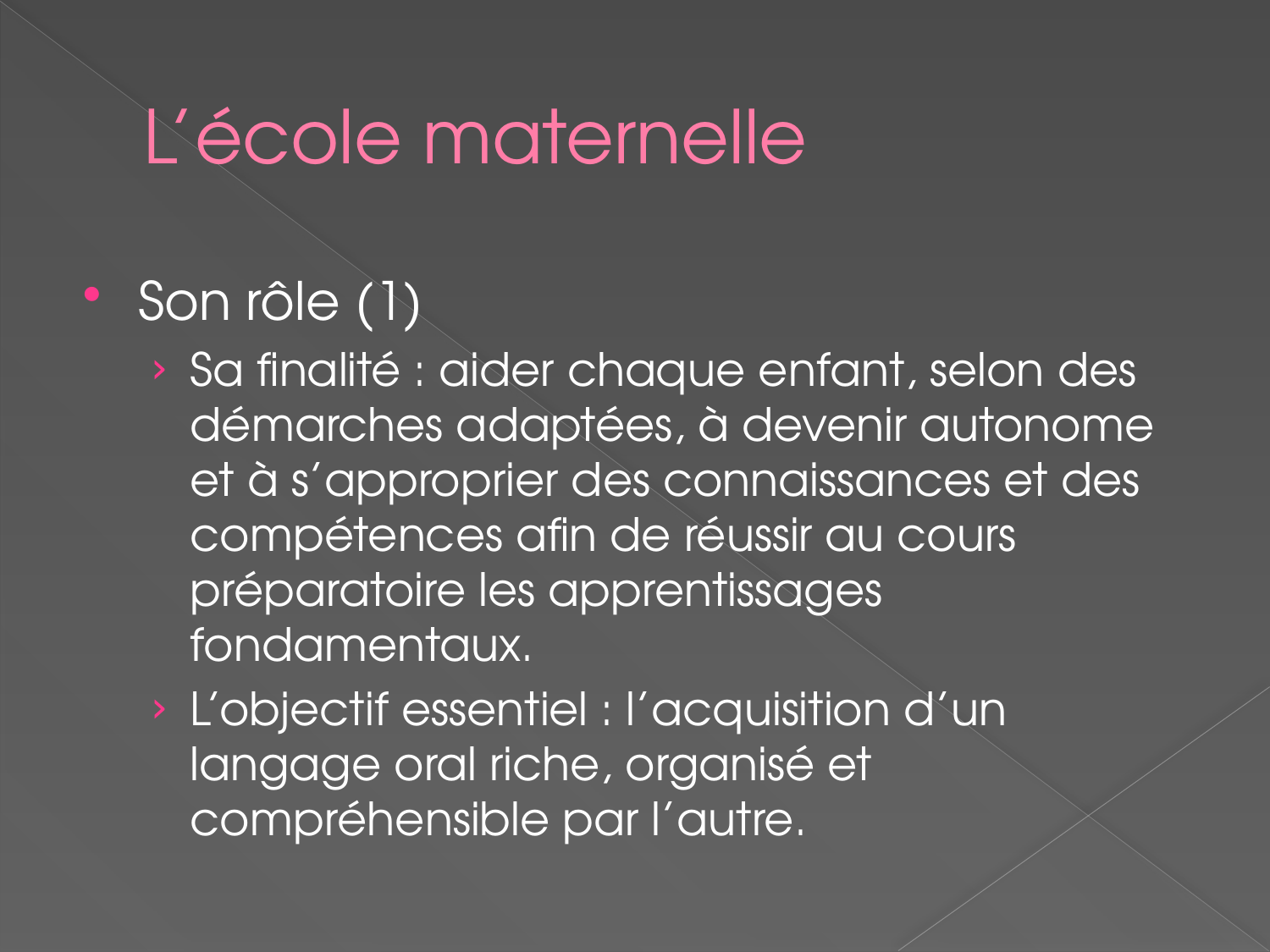

# L’école maternelle
Son rôle (1)
Sa finalité : aider chaque enfant, selon des démarches adaptées, à devenir autonome et à s’approprier des connaissances et des compétences afin de réussir au cours préparatoire les apprentissages fondamentaux.
L’objectif essentiel : l’acquisition d’un langage oral riche, organisé et compréhensible par l’autre.